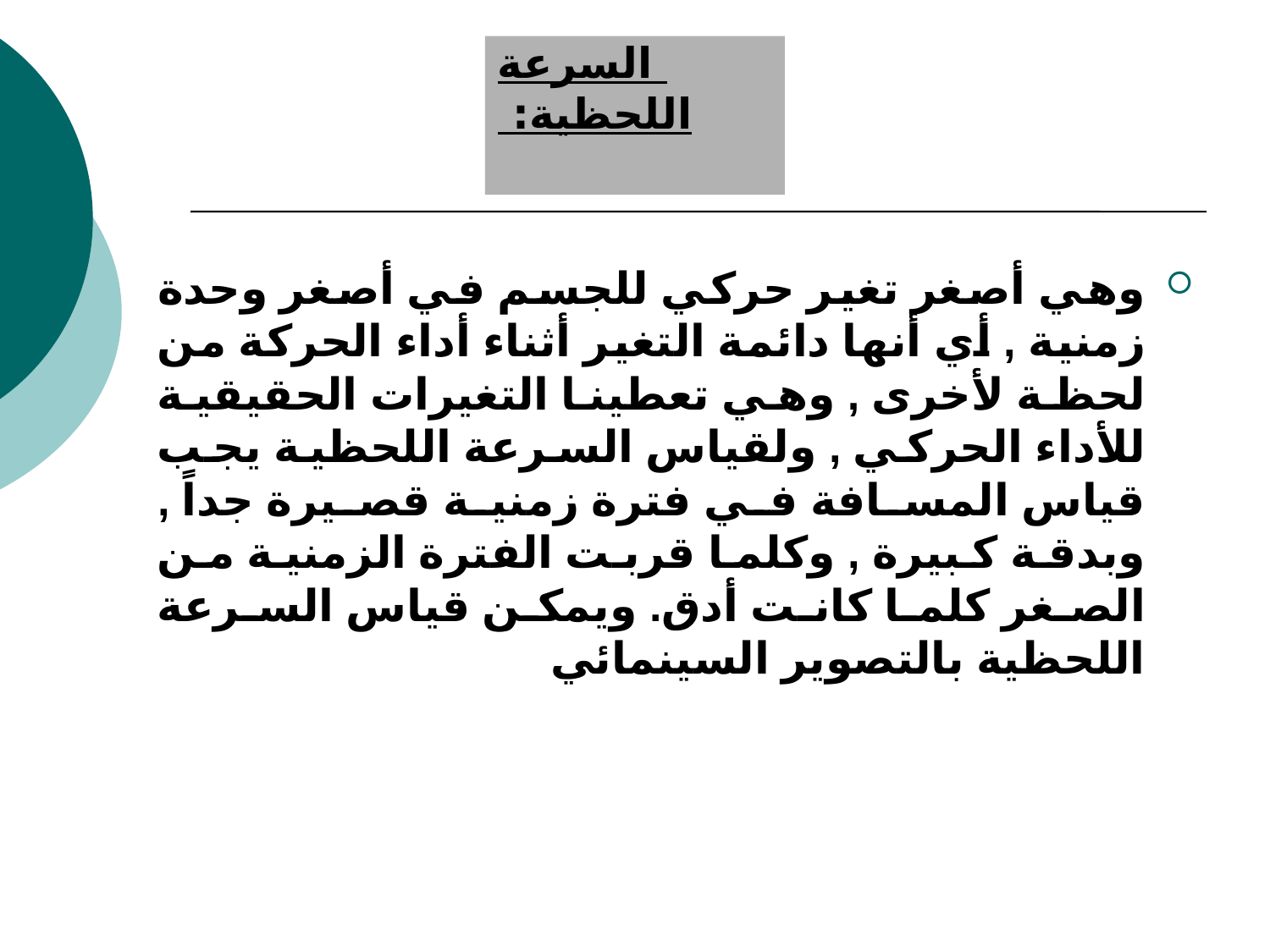

# السرعة اللحظية:
وهي أصغر تغير حركي للجسم في أصغر وحدة زمنية , أي أنها دائمة التغير أثناء أداء الحركة من لحظة لأخرى , وهي تعطينا التغيرات الحقيقية للأداء الحركي , ولقياس السرعة اللحظية يجب قياس المسافة في فترة زمنية قصيرة جداً , وبدقة كبيرة , وكلما قربت الفترة الزمنية من الصغر كلما كانت أدق. ويمكن قياس السرعة اللحظية بالتصوير السينمائي